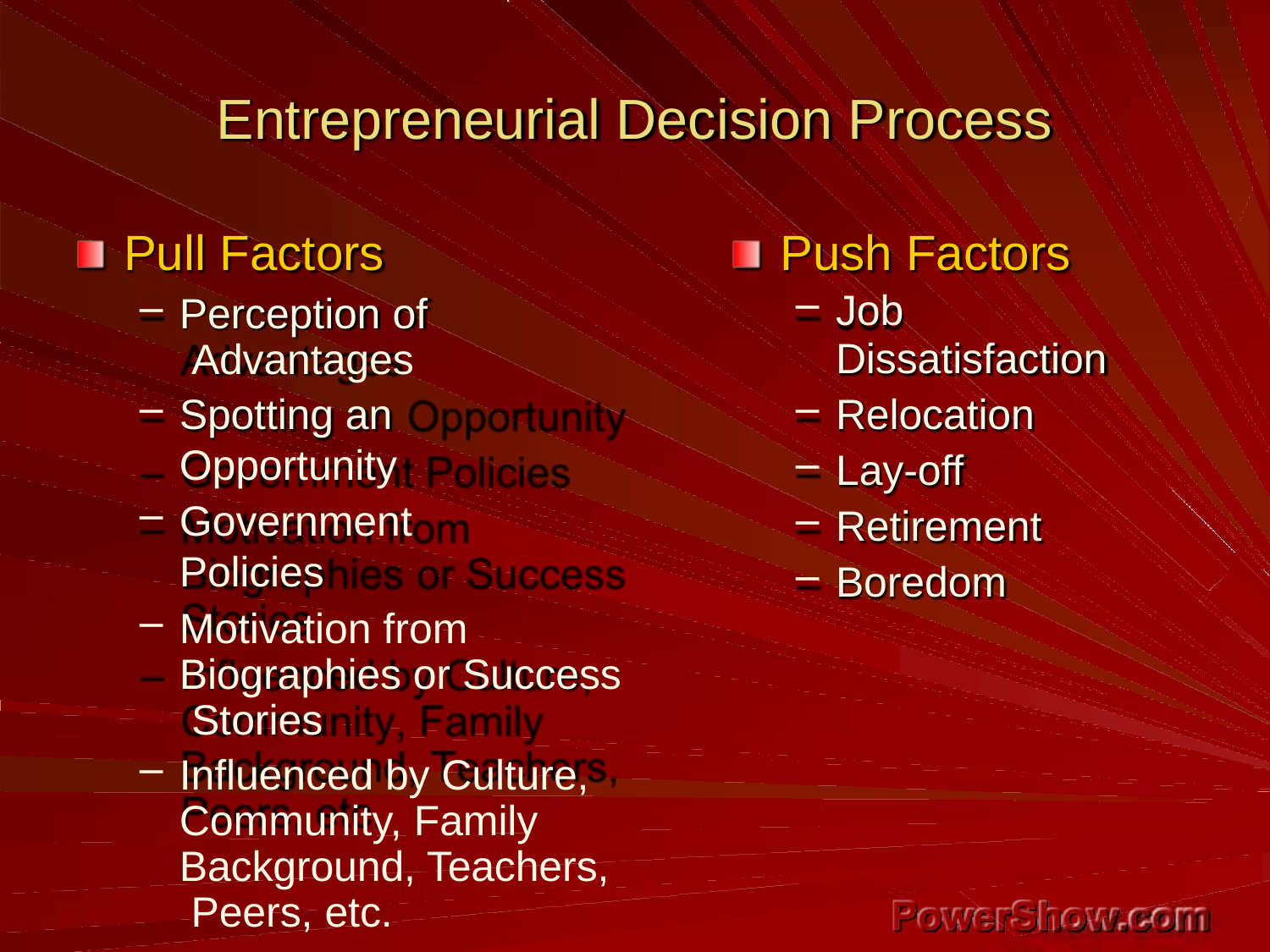

# Entrepreneurial Decision Process

Pull Factors
Perception of  Advantages
Spotting an Opportunity
Government Policies
Motivation from  Biographies or Success  Stories
Influenced by Culture,  Community, Family  Background, Teachers,  Peers, etc.
Push Factors
Job
Dissatisfaction
Relocation
Lay-off
Retirement
Boredom